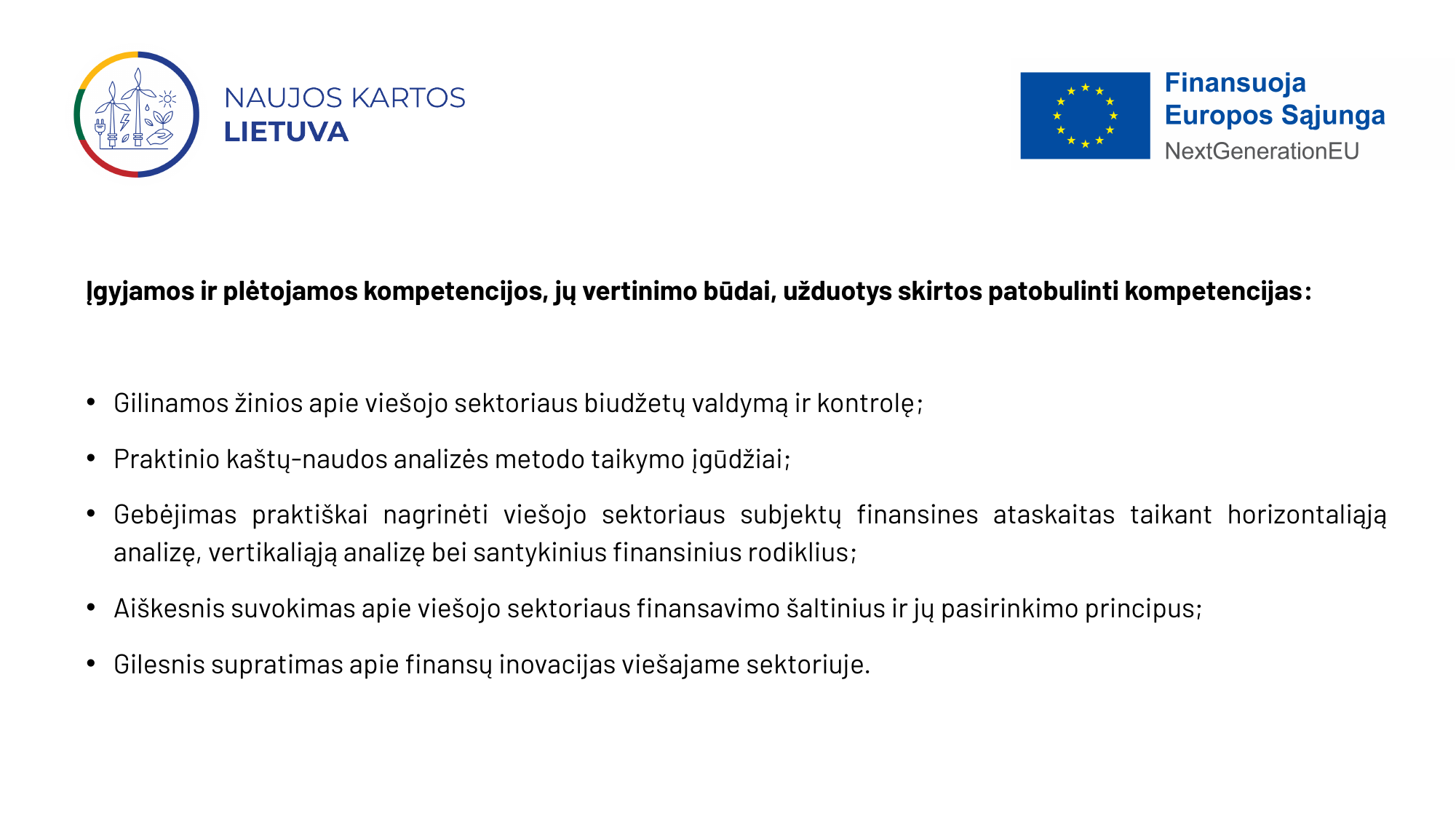

Įgyjamos ir plėtojamos kompetencijos, jų vertinimo būdai, užduotys skirtos patobulinti kompetencijas:

Gilinamos žinios apie viešojo sektoriaus biudžetų valdymą ir kontrolę;
Praktinio kaštų-naudos analizės metodo taikymo įgūdžiai;
Gebėjimas praktiškai nagrinėti viešojo sektoriaus subjektų finansines ataskaitas taikant horizontaliąją analizę, vertikaliąją analizę bei santykinius finansinius rodiklius;
Aiškesnis suvokimas apie viešojo sektoriaus finansavimo šaltinius ir jų pasirinkimo principus;
Gilesnis supratimas apie finansų inovacijas viešajame sektoriuje.